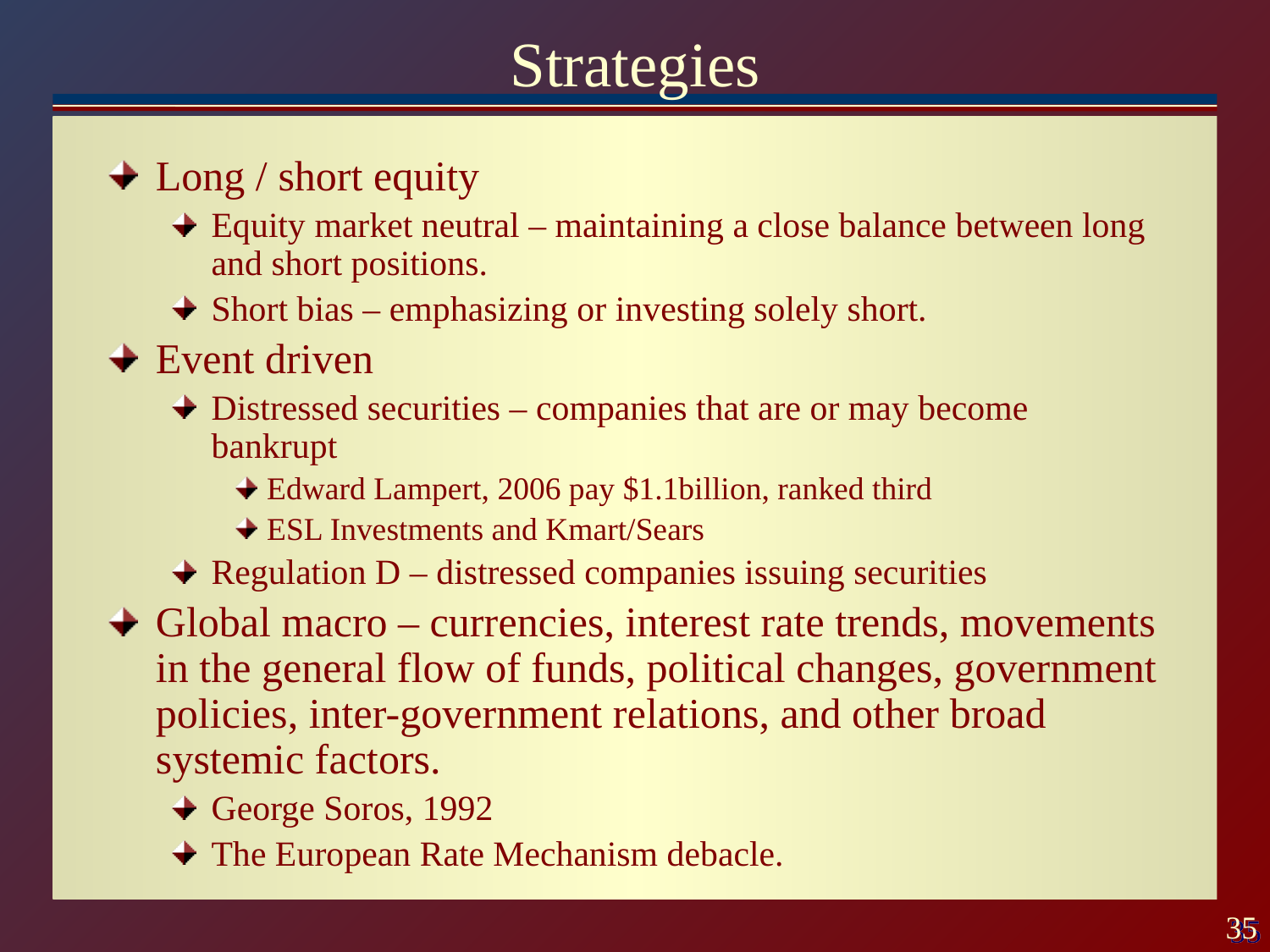

# Strategies
Long / short equity
Equity market neutral – maintaining a close balance between long and short positions.
Short bias – emphasizing or investing solely short.
Event driven
Distressed securities – companies that are or may become bankrupt
Edward Lampert, 2006 pay $1.1billion, ranked third
ESL Investments and Kmart/Sears
Regulation D – distressed companies issuing securities
Global macro – currencies, interest rate trends, movements in the general flow of funds, political changes, government policies, inter-government relations, and other broad systemic factors.
George Soros, 1992
The European Rate Mechanism debacle.